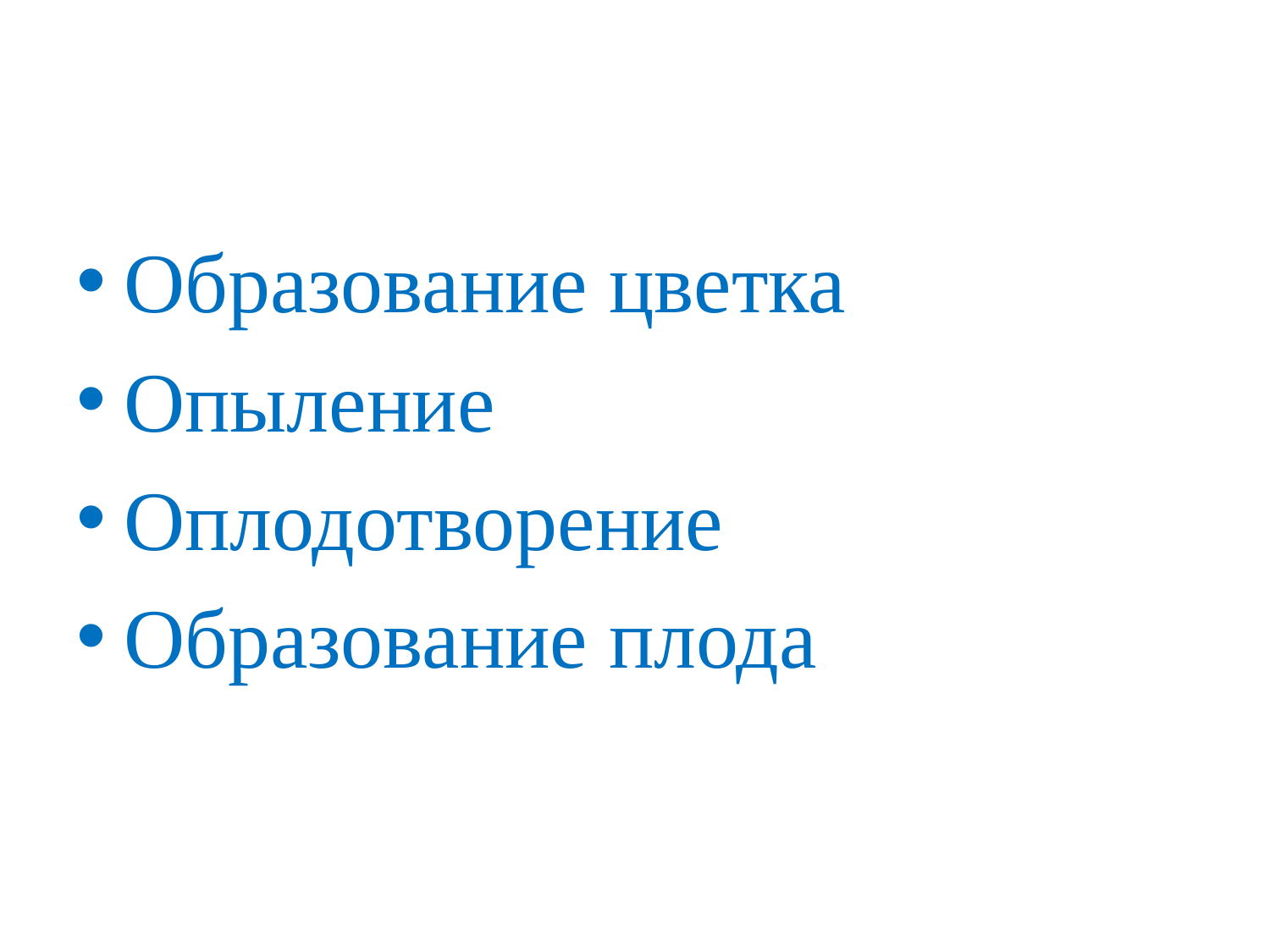

#
Образование цветка
Опыление
Оплодотворение
Образование плода